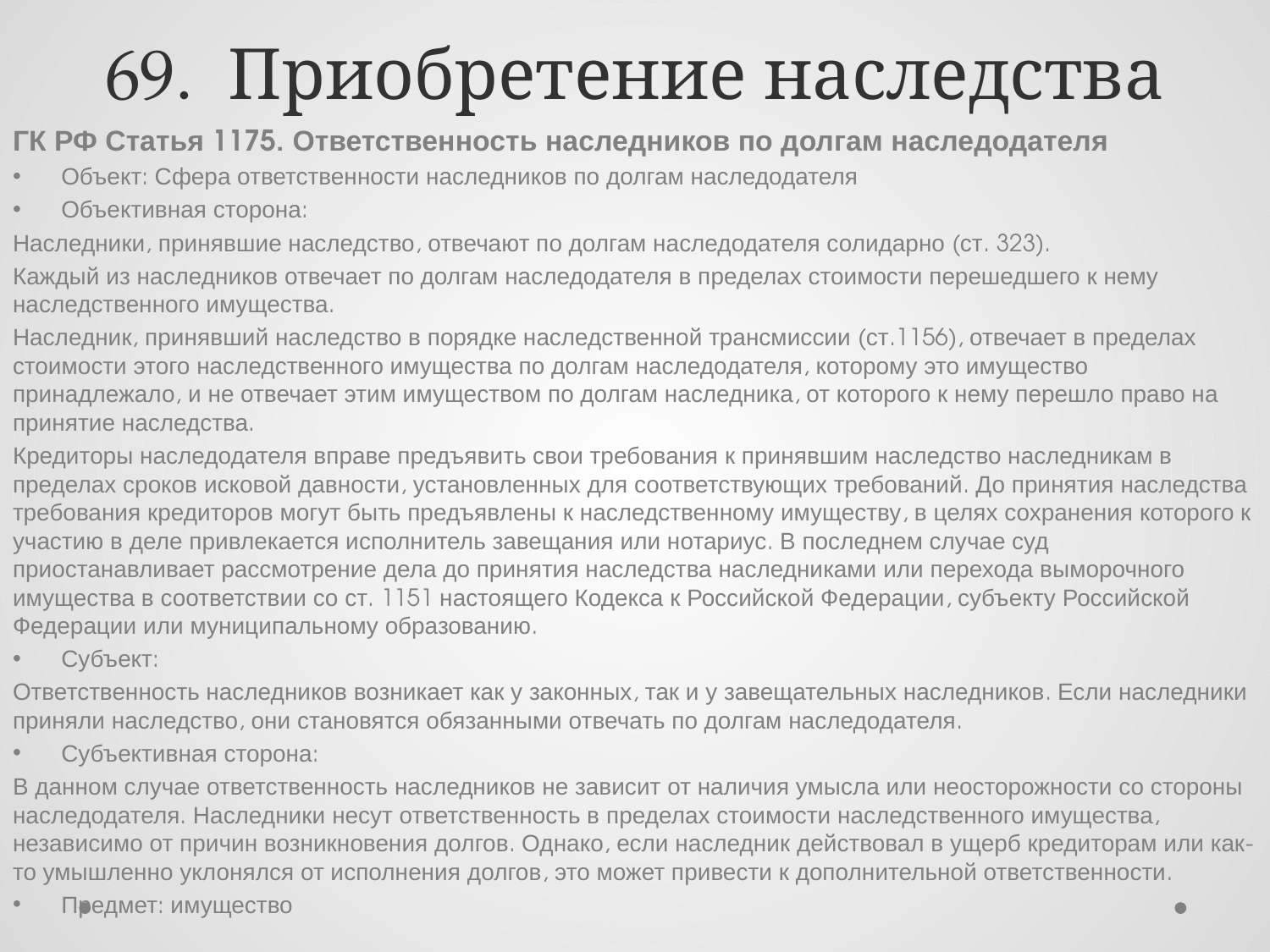

# 69.  Приобретение наследства
ГК РФ Статья 1175. Ответственность наследников по долгам наследодателя
Объект: Сфера ответственности наследников по долгам наследодателя
Объективная сторона:
Наследники, принявшие наследство, отвечают по долгам наследодателя солидарно (ст. 323).
Каждый из наследников отвечает по долгам наследодателя в пределах стоимости перешедшего к нему наследственного имущества.
Наследник, принявший наследство в порядке наследственной трансмиссии (ст.1156), отвечает в пределах стоимости этого наследственного имущества по долгам наследодателя, которому это имущество принадлежало, и не отвечает этим имуществом по долгам наследника, от которого к нему перешло право на принятие наследства.
Кредиторы наследодателя вправе предъявить свои требования к принявшим наследство наследникам в пределах сроков исковой давности, установленных для соответствующих требований. До принятия наследства требования кредиторов могут быть предъявлены к наследственному имуществу, в целях сохранения которого к участию в деле привлекается исполнитель завещания или нотариус. В последнем случае суд приостанавливает рассмотрение дела до принятия наследства наследниками или перехода выморочного имущества в соответствии со ст. 1151 настоящего Кодекса к Российской Федерации, субъекту Российской Федерации или муниципальному образованию.
Субъект:
Ответственность наследников возникает как у законных, так и у завещательных наследников. Если наследники приняли наследство, они становятся обязанными отвечать по долгам наследодателя.
Субъективная сторона:
В данном случае ответственность наследников не зависит от наличия умысла или неосторожности со стороны наследодателя. Наследники несут ответственность в пределах стоимости наследственного имущества, независимо от причин возникновения долгов. Однако, если наследник действовал в ущерб кредиторам или как-то умышленно уклонялся от исполнения долгов, это может привести к дополнительной ответственности.
Предмет: имущество